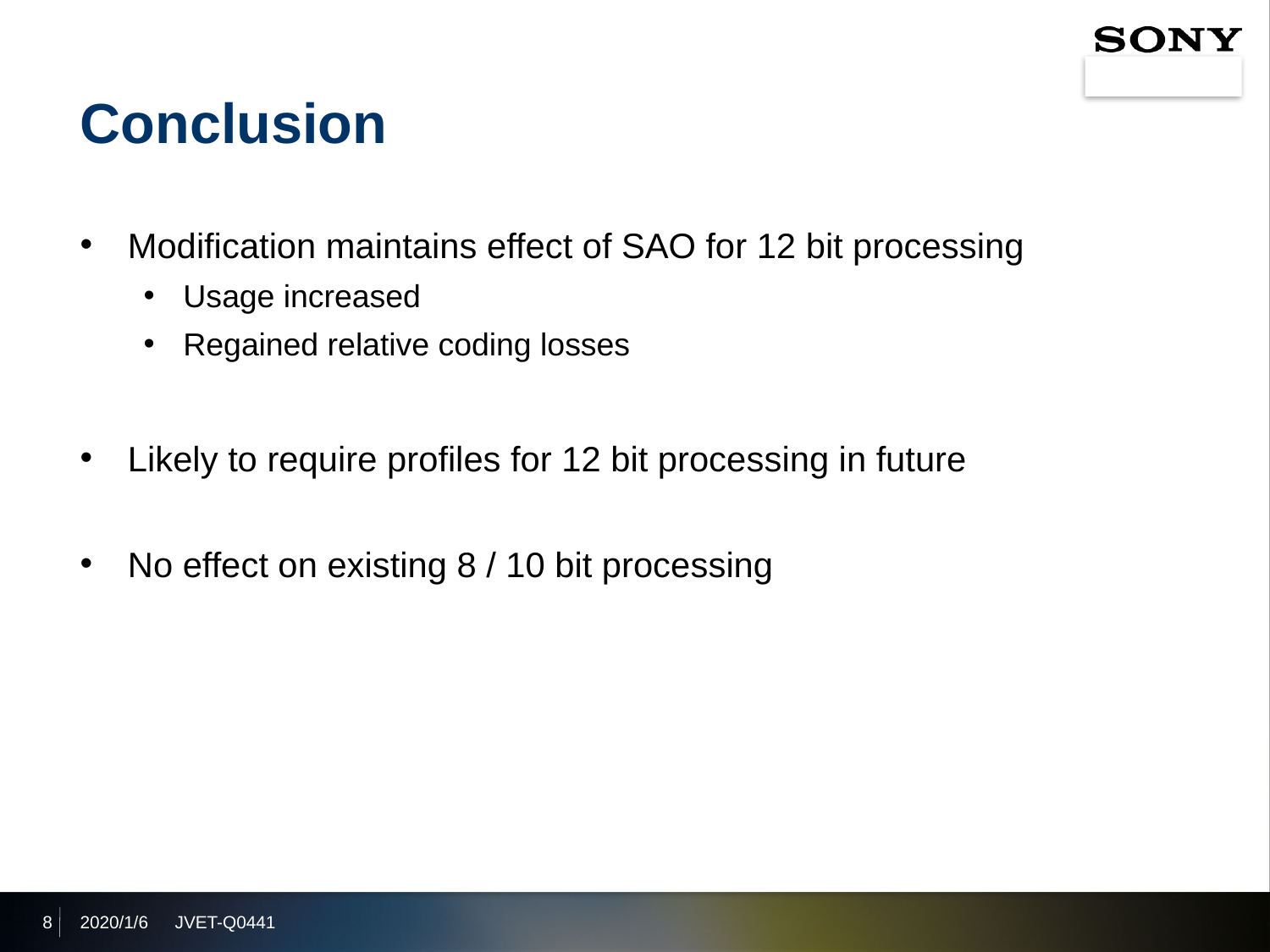

# Conclusion

Modification maintains effect of SAO for 12 bit processing
Usage increased
Regained relative coding losses

Likely to require profiles for 12 bit processing in future

No effect on existing 8 / 10 bit processing

8
2020/1/6
JVET-Q0441